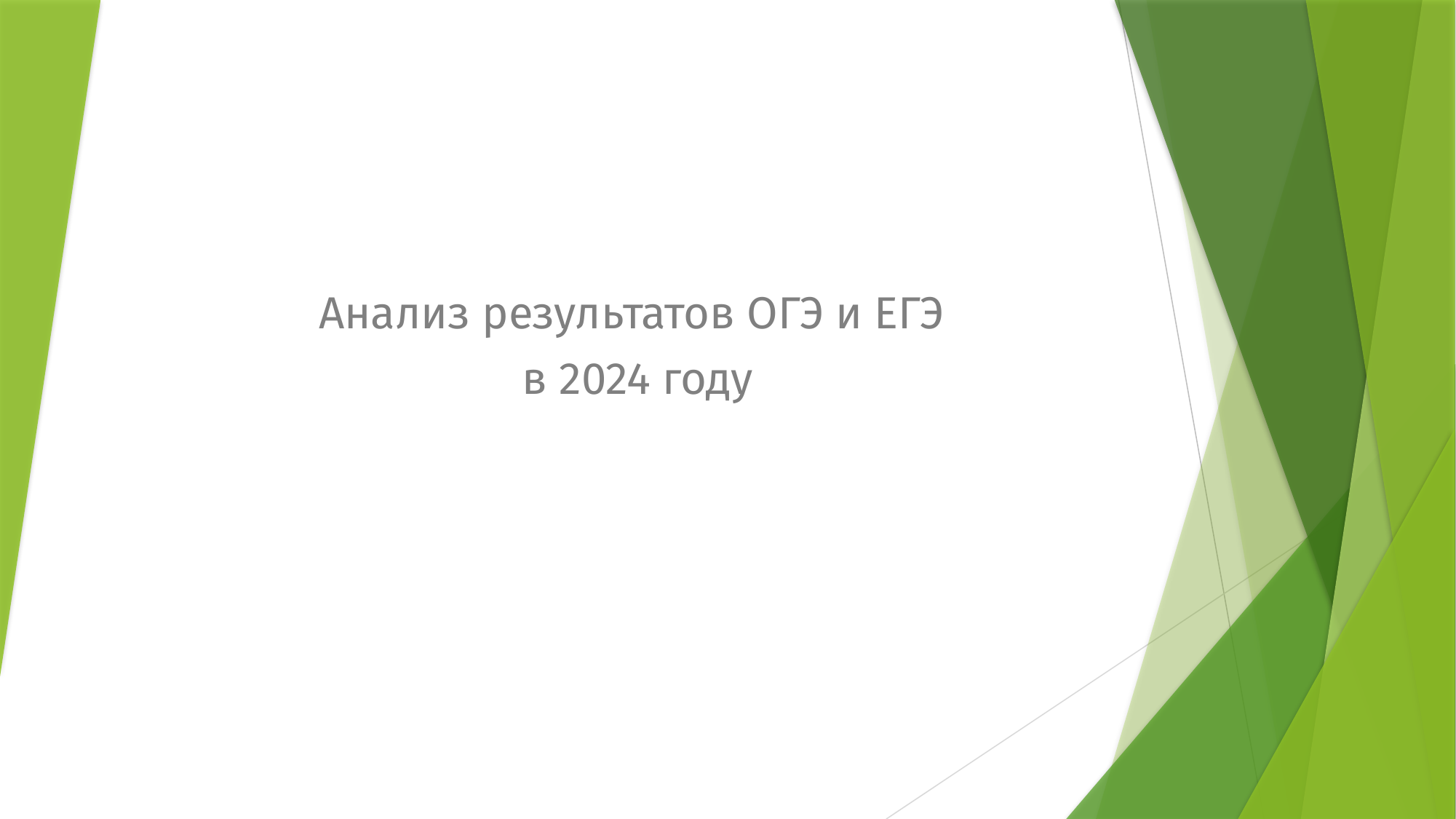

# АНАЛИЗ РЕЗУЛЬТАТОВ ОГЭ
Анализ результатов ОГЭ и ЕГЭ
в 2024 году